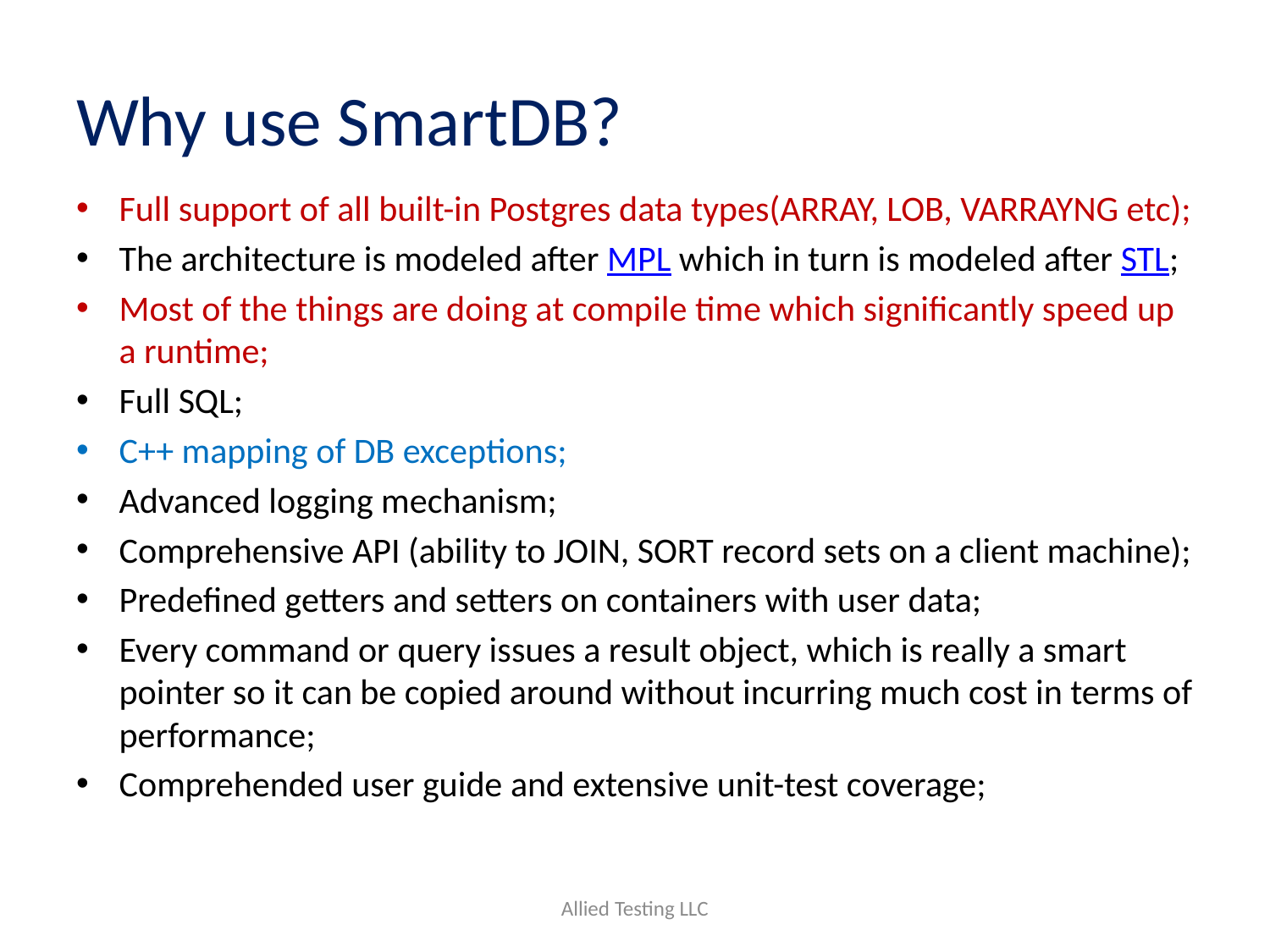

# Why use SmartDB?
Full support of all built-in Postgres data types(ARRAY, LOB, VARRAYNG etc);
The architecture is modeled after MPL which in turn is modeled after STL;
Most of the things are doing at compile time which significantly speed up a runtime;
Full SQL;
C++ mapping of DB exceptions;
Advanced logging mechanism;
Comprehensive API (ability to JOIN, SORT record sets on a client machine);
Predefined getters and setters on containers with user data;
Every command or query issues a result object, which is really a smart pointer so it can be copied around without incurring much cost in terms of performance;
Comprehended user guide and extensive unit-test coverage;
Allied Testing LLC